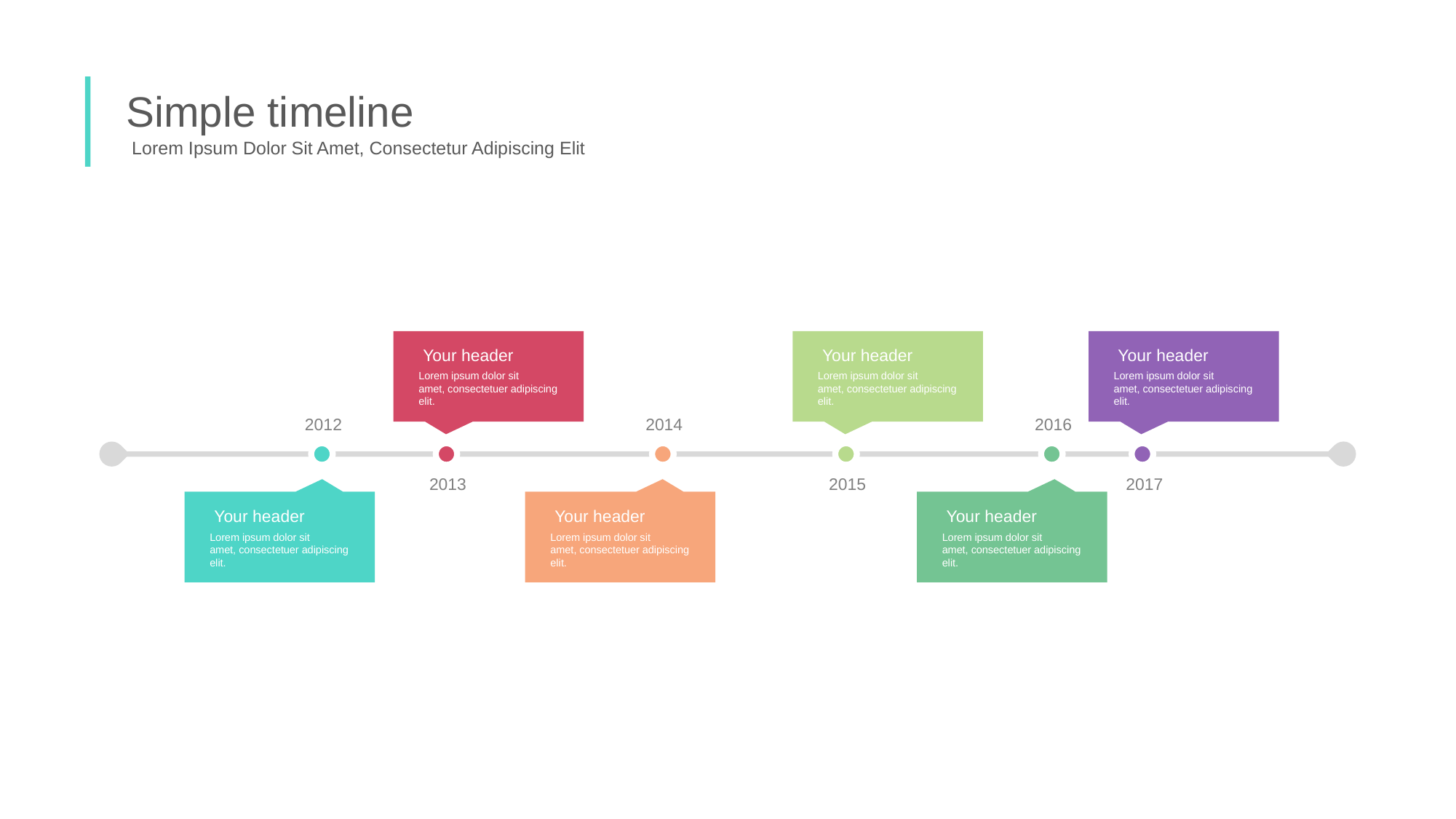

Simple timeline
Lorem Ipsum Dolor Sit Amet, Consectetur Adipiscing Elit

Your header
Lorem ipsum dolor sit
amet, consectetuer adipiscing elit.
Your header
Lorem ipsum dolor sit
amet, consectetuer adipiscing elit.
Your header
Lorem ipsum dolor sit
amet, consectetuer adipiscing elit.
2012
2014
2016

2013
2015
2017

Your header
Lorem ipsum dolor sit
amet, consectetuer adipiscing elit.
Your header
Lorem ipsum dolor sit
amet, consectetuer adipiscing elit.
Your header
Lorem ipsum dolor sit
amet, consectetuer adipiscing elit.